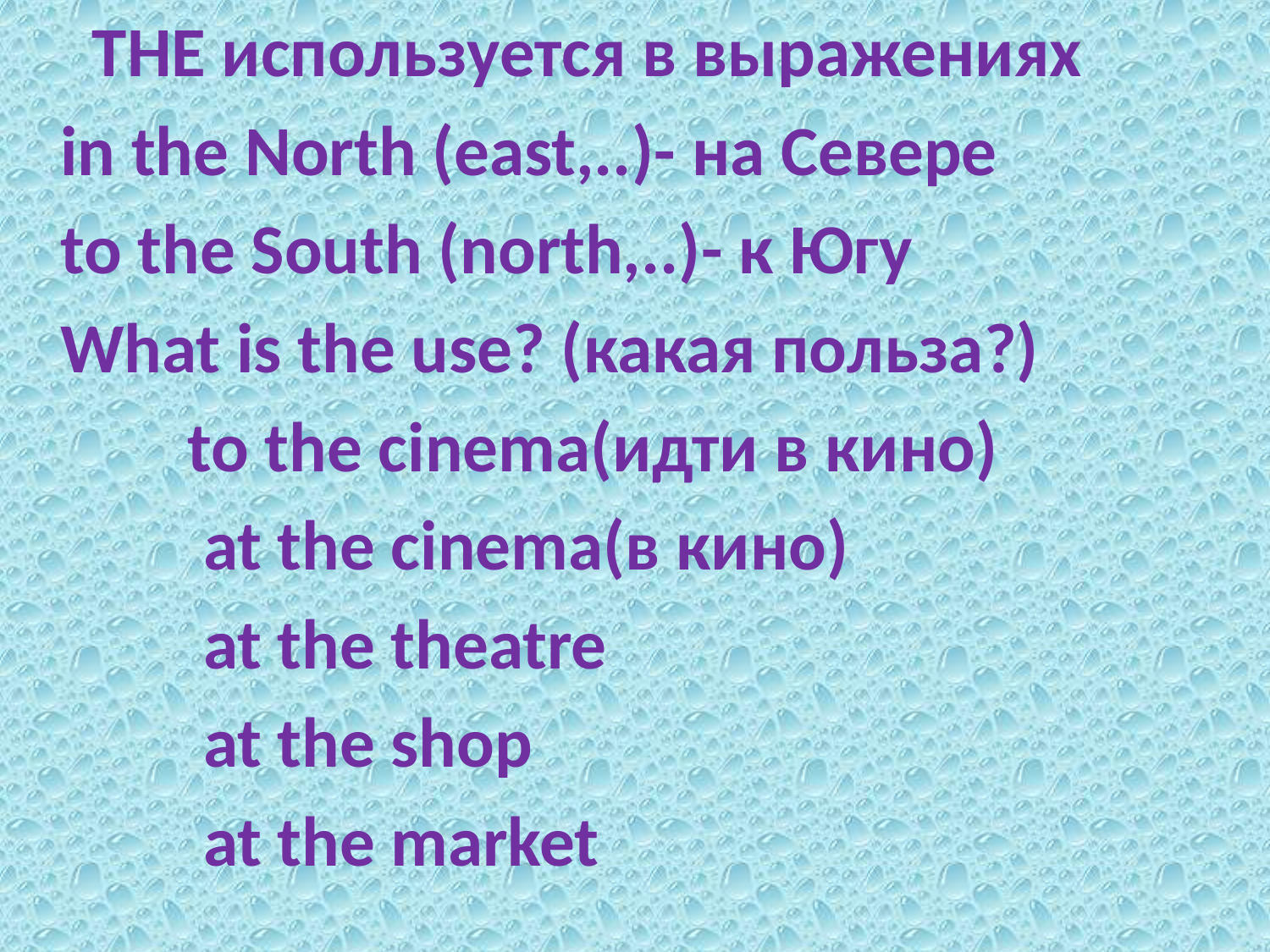

THE используется в выражениях
   in the North (east,..)- на Севере
   to the South (north,..)- к Югу
   What is the use? (какая польза?)
           to the cinema(идти в кино)
            at the cinema(в кино)
            at the theatre
            at the shop
            at the market

#